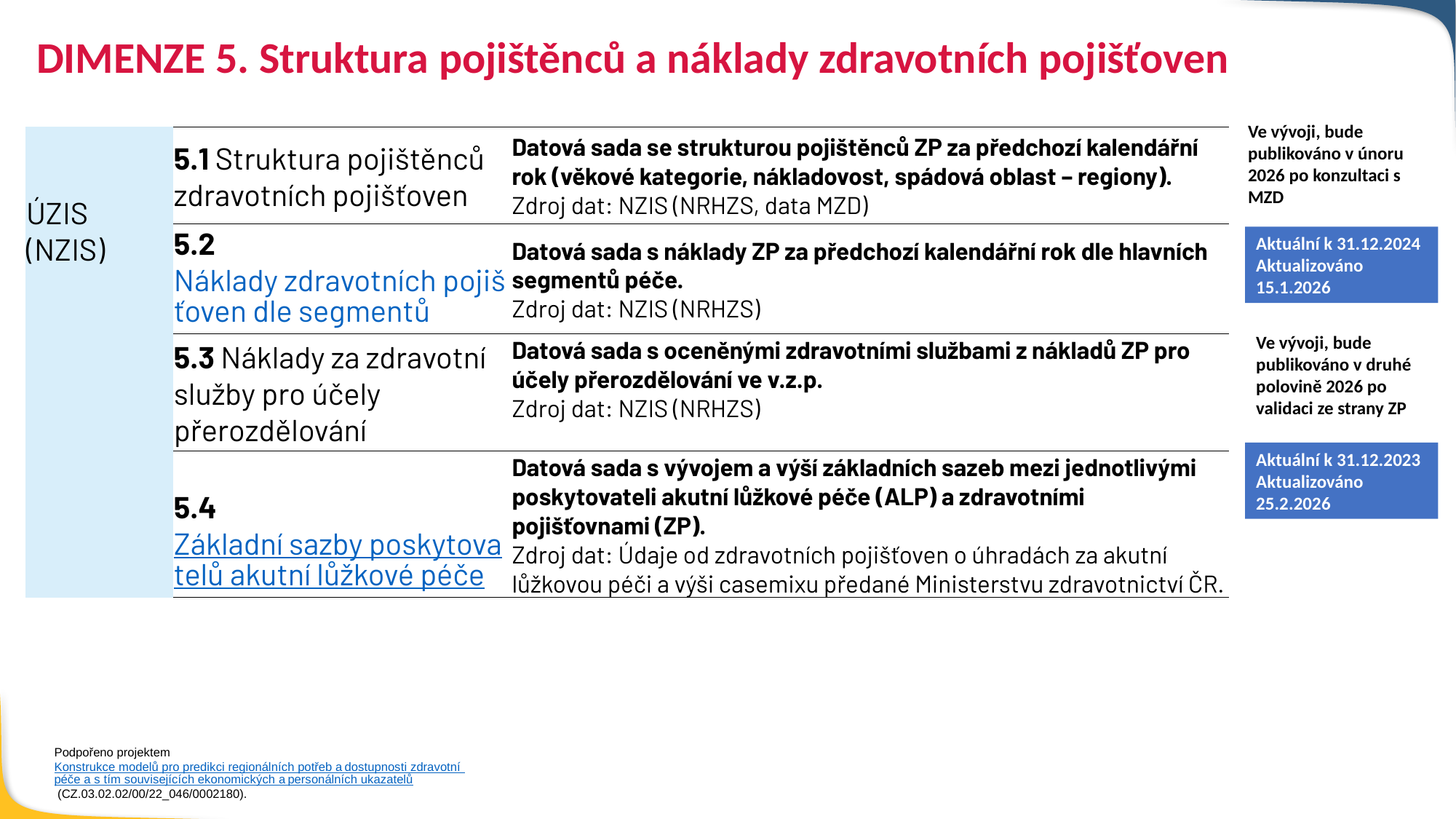

DIMENZE 5. Struktura pojištěnců a náklady zdravotních pojišťoven
Ve vývoji, bude publikováno v únoru 2026 po konzultaci s MZD
| ÚZIS (NZIS) | 5.1 Struktura pojištěnců zdravotních pojišťoven | Datová sada se strukturou pojištěnců ZP za předchozí kalendářní rok (věkové kategorie, nákladovost, spádová oblast – regiony). Zdroj dat: NZIS (NRHZS, data MZD) |
| --- | --- | --- |
|  | 5.2 Náklady zdravotních pojišťoven dle segmentů ​ | Datová sada s náklady ZP za předchozí kalendářní rok dle hlavních segmentů péče. Zdroj dat: NZIS (NRHZS) |
|  | 5.3 Náklady za zdravotní služby pro účely přerozdělování | Datová sada s oceněnými zdravotními službami z nákladů ZP pro účely přerozdělování ve v.z.p. Zdroj dat: NZIS (NRHZS) |
|  | 5.4 Základní sazby poskytovatelů akutní lůžkové péče | Datová sada s vývojem a výší základních sazeb mezi jednotlivými poskytovateli akutní lůžkové péče (ALP) a zdravotními pojišťovnami (ZP). Zdroj dat: Údaje od zdravotních pojišťoven o úhradách za akutní lůžkovou péči a výši casemixu předané Ministerstvu zdravotnictví ČR. |
Aktuální k 31.12.2024
Aktualizováno 15.1.2026
Ve vývoji, bude publikováno v druhé polovině 2026 po validaci ze strany ZP
Aktuální k 31.12.2023
Aktualizováno  25.2.2026
Podpořeno projektem Konstrukce modelů pro predikci regionálních potřeb a dostupnosti zdravotní péče a s tím souvisejících ekonomických a personálních ukazatelů (CZ.03.02.02/00/22_046/0002180).